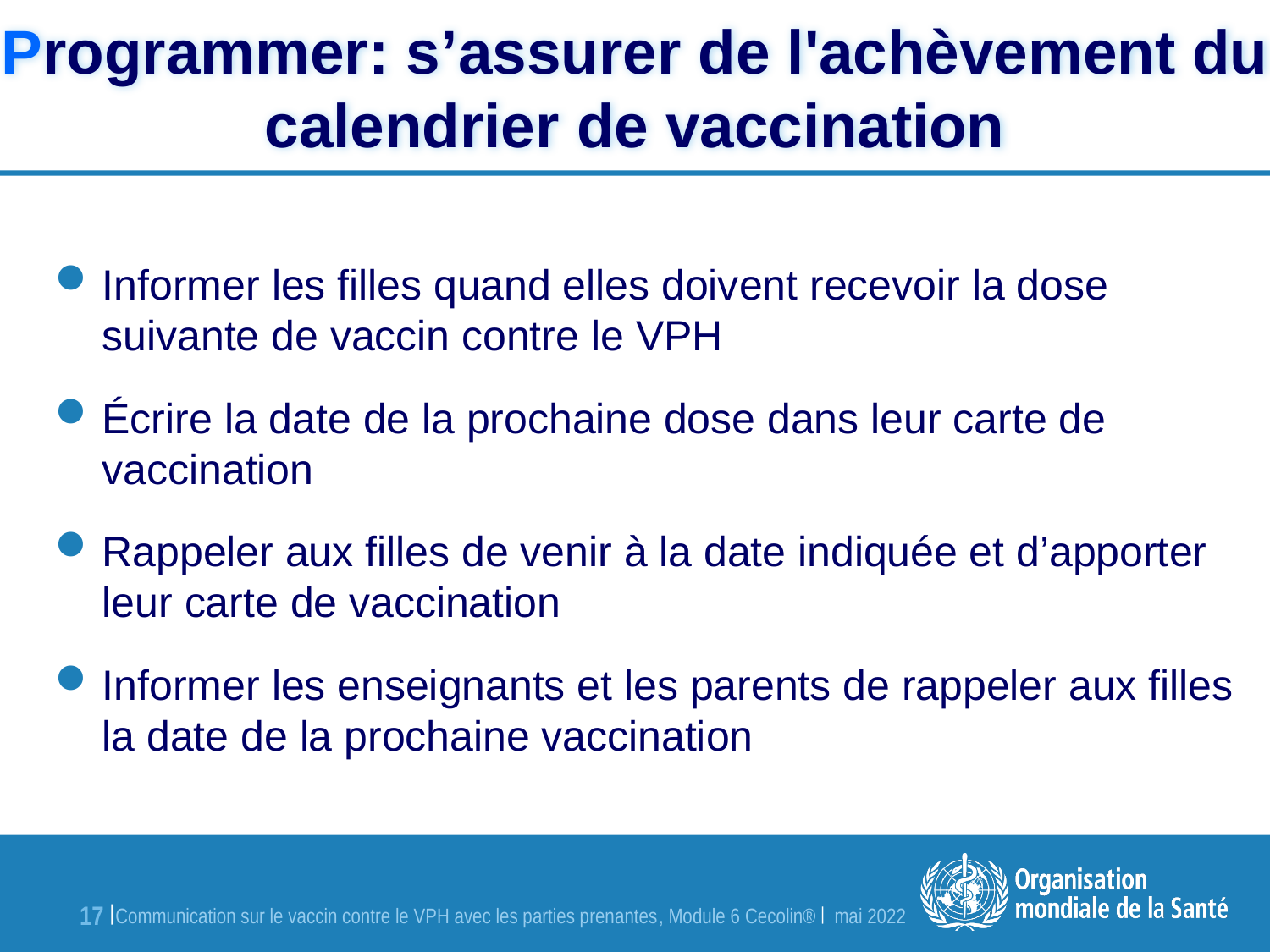

# Programmer: s’assurer de l'achèvement du calendrier de vaccination

Informer les filles quand elles doivent recevoir la dose suivante de vaccin contre le VPH
Écrire la date de la prochaine dose dans leur carte de vaccination
Rappeler aux filles de venir à la date indiquée et d’apporter leur carte de vaccination
Informer les enseignants et les parents de rappeler aux filles la date de la prochaine vaccination